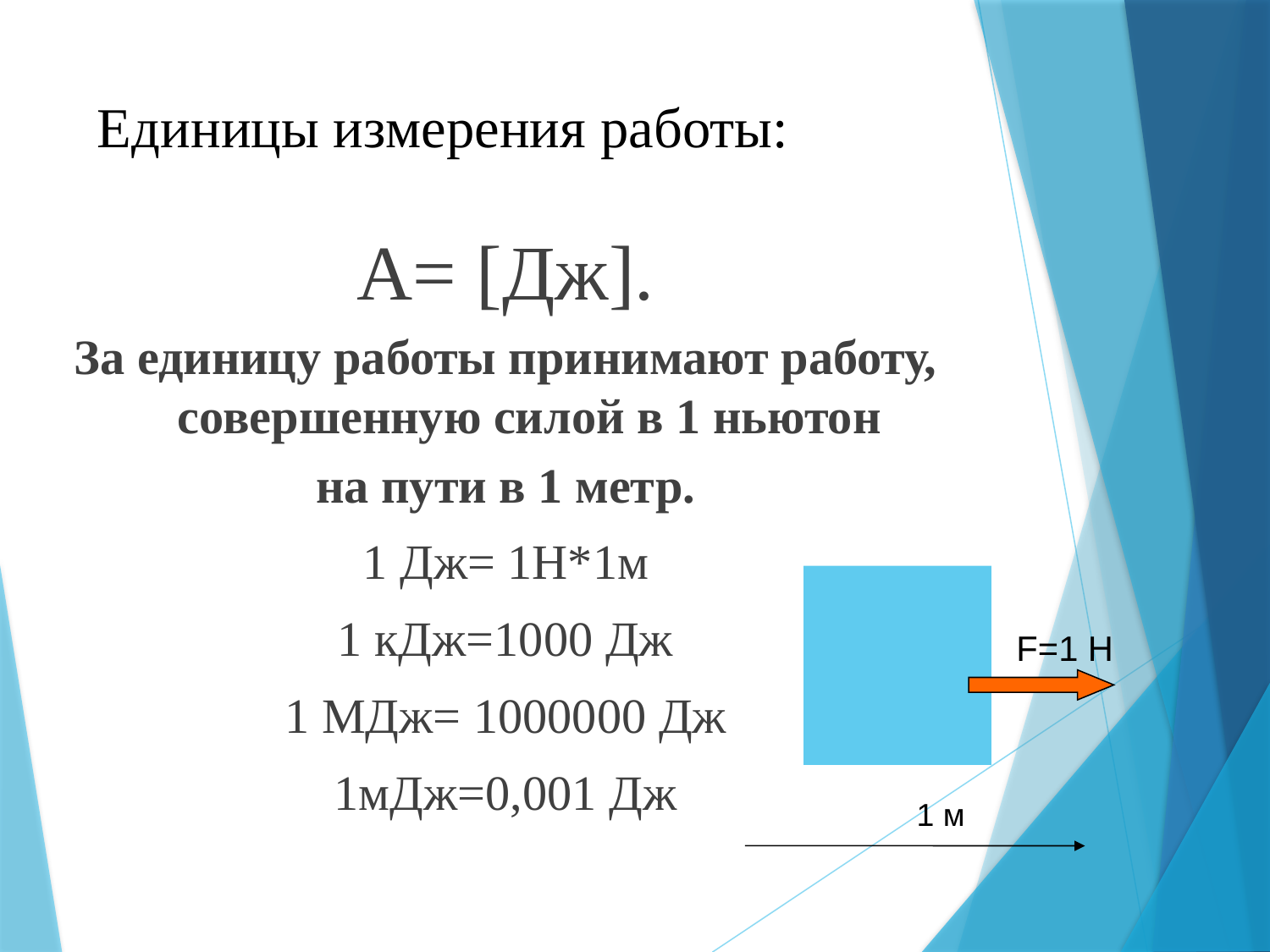

# Единицы измерения работы:
А= [Дж].
За единицу работы принимают работу, совершенную силой в 1 ньютон
на пути в 1 метр.
1 Дж= 1Н*1м
1 кДж=1000 Дж
1 МДж= 1000000 Дж
1мДж=0,001 Дж

F=1 Н

1 м